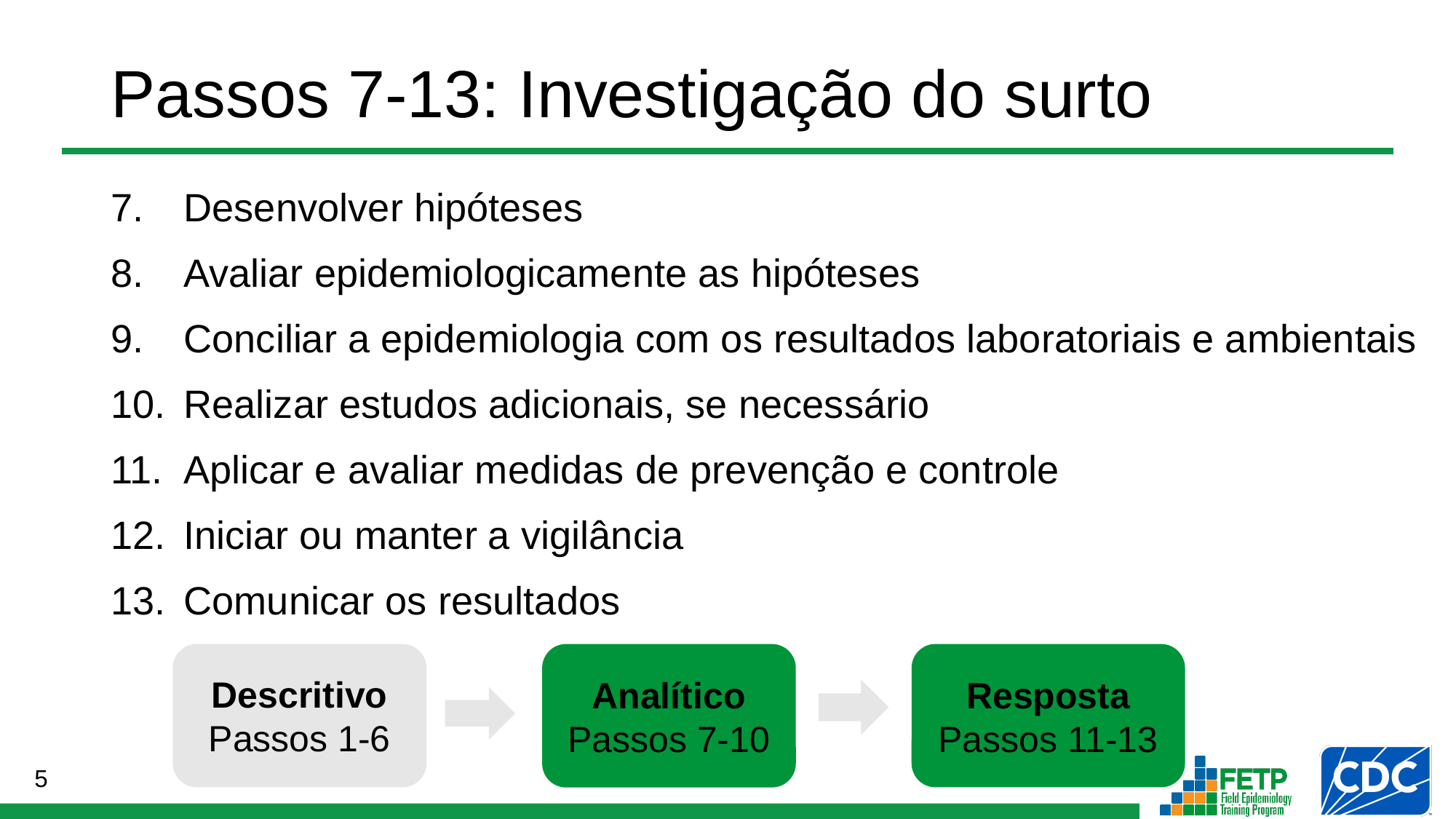

# Passos 7-13: Investigação do surto
Desenvolver hipóteses
Avaliar epidemiologicamente as hipóteses
Conciliar a epidemiologia com os resultados laboratoriais e ambientais
Realizar estudos adicionais, se necessário
Aplicar e avaliar medidas de prevenção e controle
Iniciar ou manter a vigilância
Comunicar os resultados
Descritivo
Passos 1-6
Analítico
Passos 7-10
Resposta
Passos 11-13